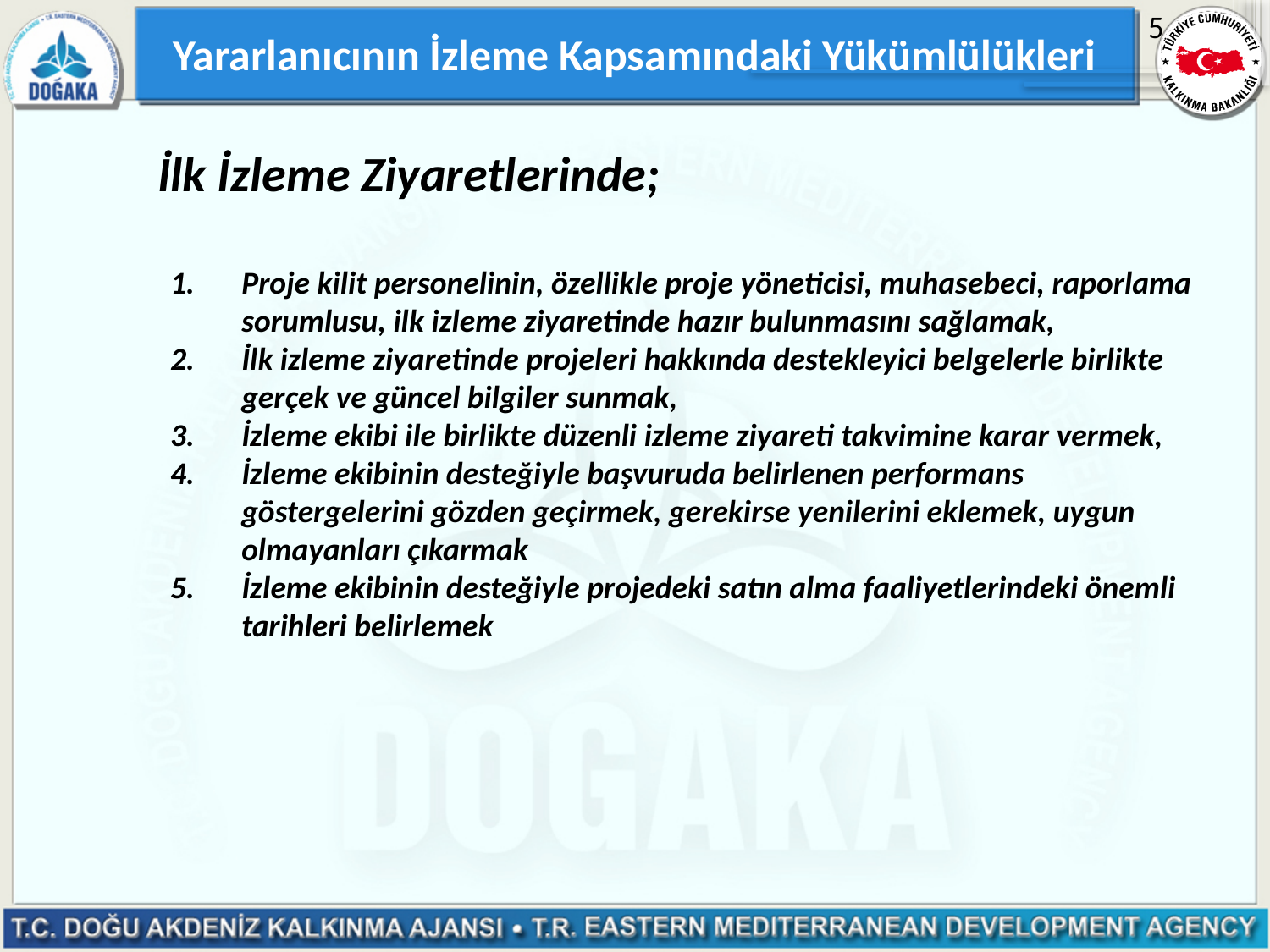

Yararlanıcının İzleme Kapsamındaki Yükümlülükleri
5
İlk İzleme Ziyaretlerinde;
Proje kilit personelinin, özellikle proje yöneticisi, muhasebeci, raporlama sorumlusu, ilk izleme ziyaretinde hazır bulunmasını sağlamak,
İlk izleme ziyaretinde projeleri hakkında destekleyici belgelerle birlikte gerçek ve güncel bilgiler sunmak,
İzleme ekibi ile birlikte düzenli izleme ziyareti takvimine karar vermek,
İzleme ekibinin desteğiyle başvuruda belirlenen performans göstergelerini gözden geçirmek, gerekirse yenilerini eklemek, uygun olmayanları çıkarmak
İzleme ekibinin desteğiyle projedeki satın alma faaliyetlerindeki önemli tarihleri belirlemek